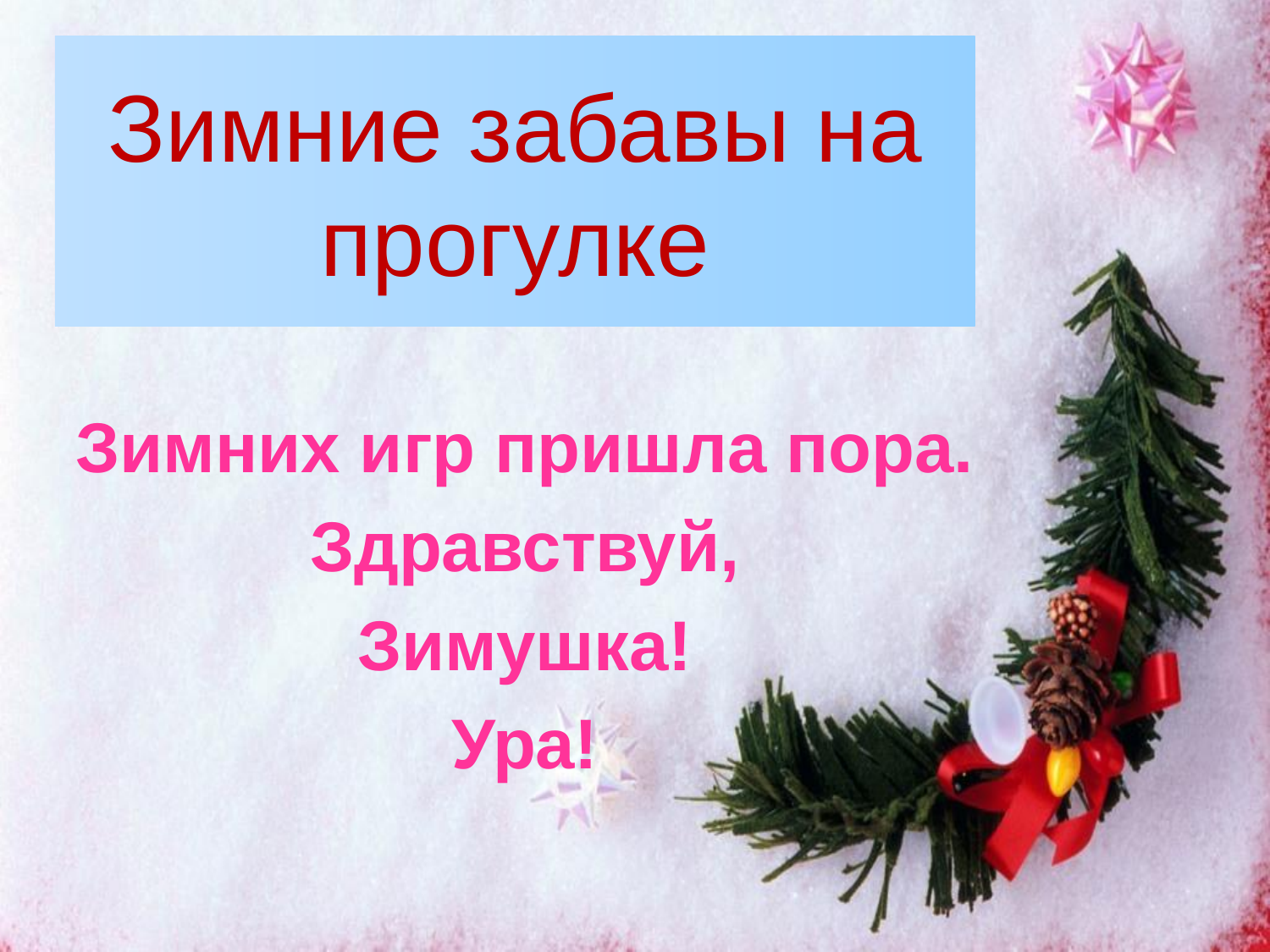

# Зимние забавы на прогулке
Зимних игр пришла пора.
Здравствуй,
Зимушка!
Ура!